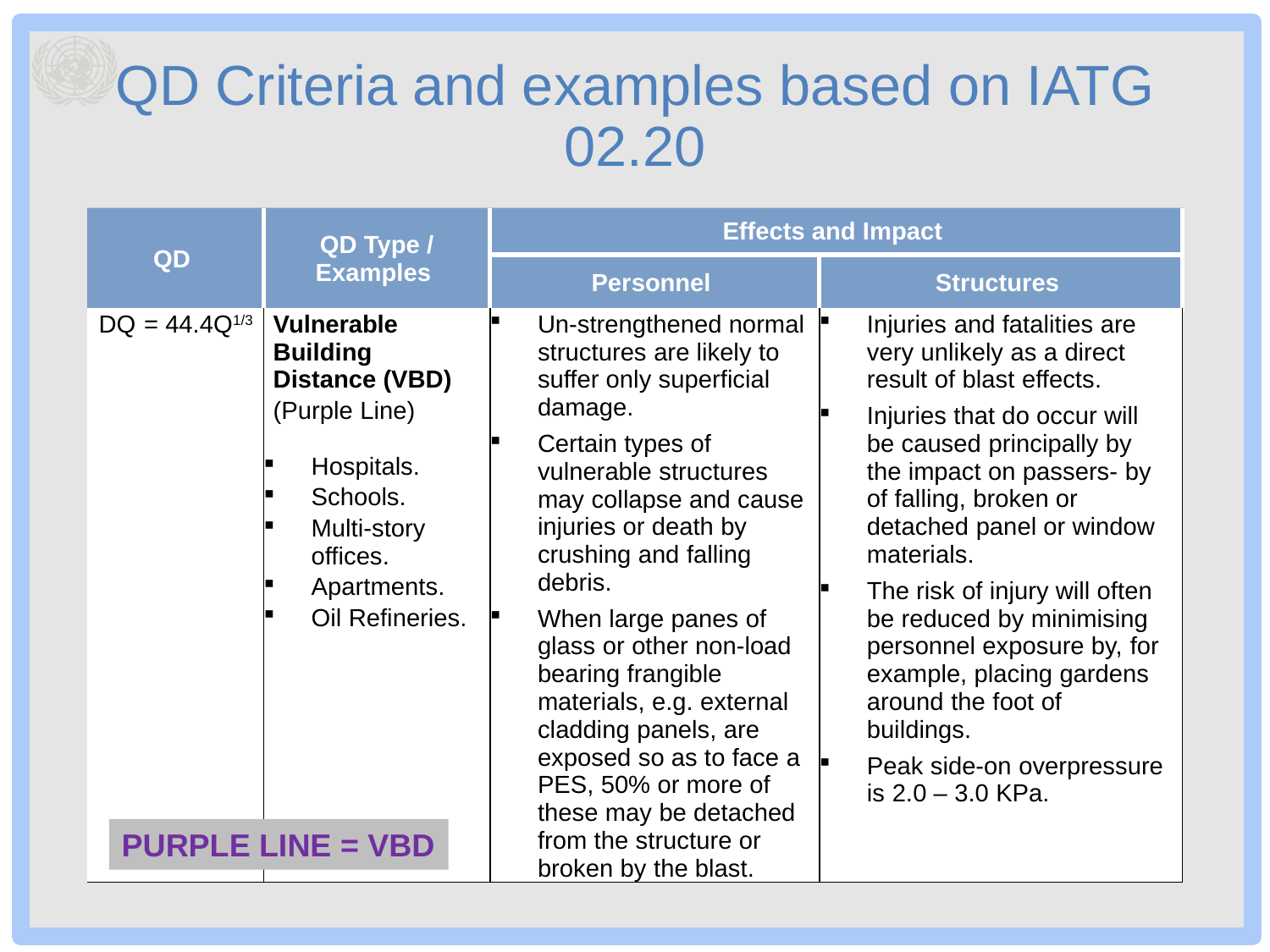

# QD Criteria and examples based on IATG 02.20
| QD | QD Type / Examples | Effects and Impact | QD17 |
| --- | --- | --- | --- |
| Structures |  | Personnel | Structures |
| DQ = 44.4Q1/3 | Vulnerable Building Distance (VBD) (Purple Line)   Hospitals. Schools. Multi-story offices. Apartments. Oil Refineries. | Un-strengthened normal structures are likely to suffer only superficial damage. Certain types of vulnerable structures may collapse and cause injuries or death by crushing and falling debris. When large panes of glass or other non-load bearing frangible materials, e.g. external cladding panels, are exposed so as to face a PES, 50% or more of these may be detached from the structure or broken by the blast. | Injuries and fatalities are very unlikely as a direct result of blast effects. Injuries that do occur will be caused principally by the impact on passers- by of falling, broken or detached panel or window materials. The risk of injury will often be reduced by minimising personnel exposure by, for example, placing gardens around the foot of buildings. Peak side-on overpressure is 2.0 – 3.0 KPa. |
PURPLE LINE = VBD